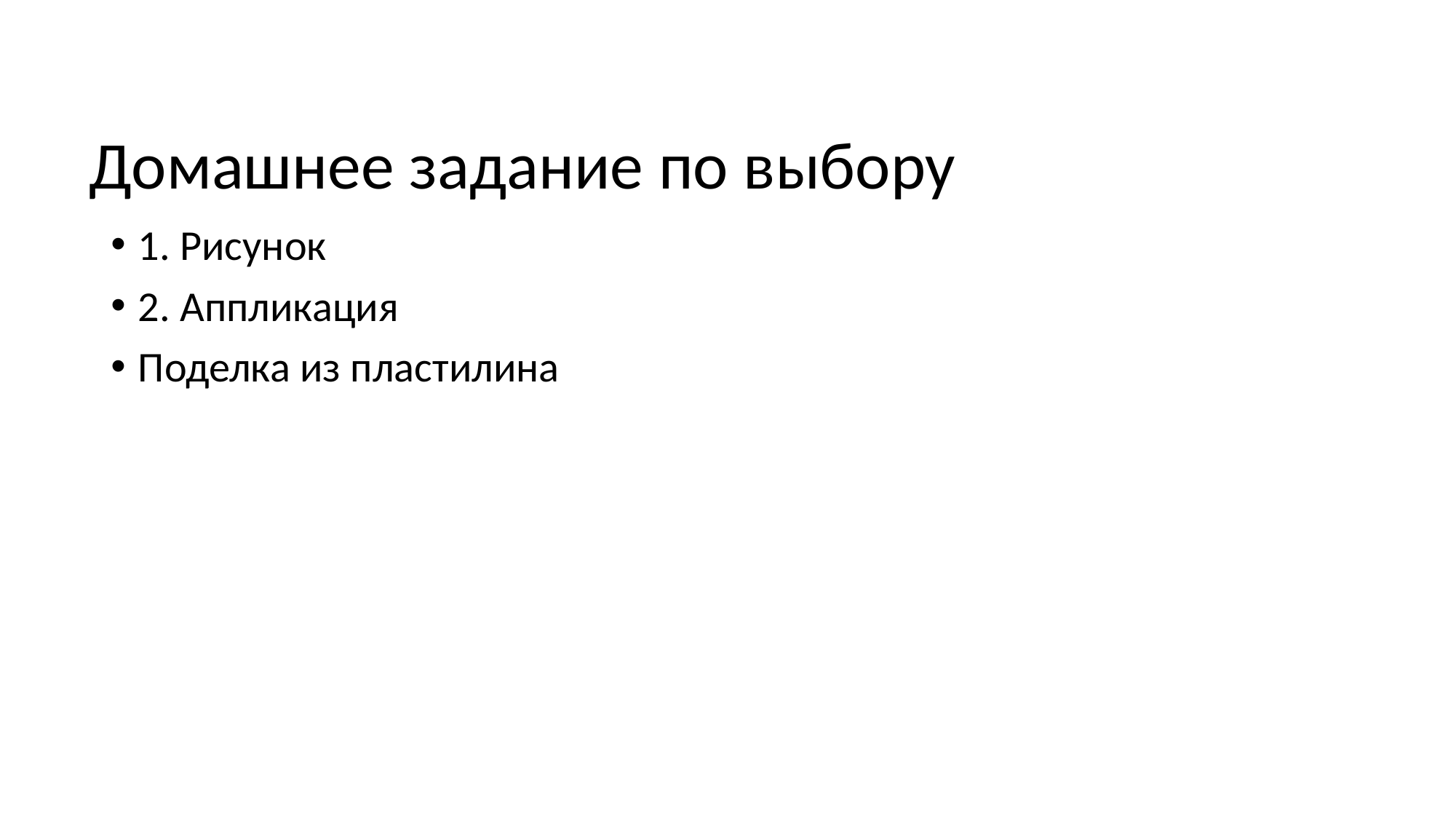

# Домашнее задание по выбору
1. Рисунок
2. Аппликация
Поделка из пластилина